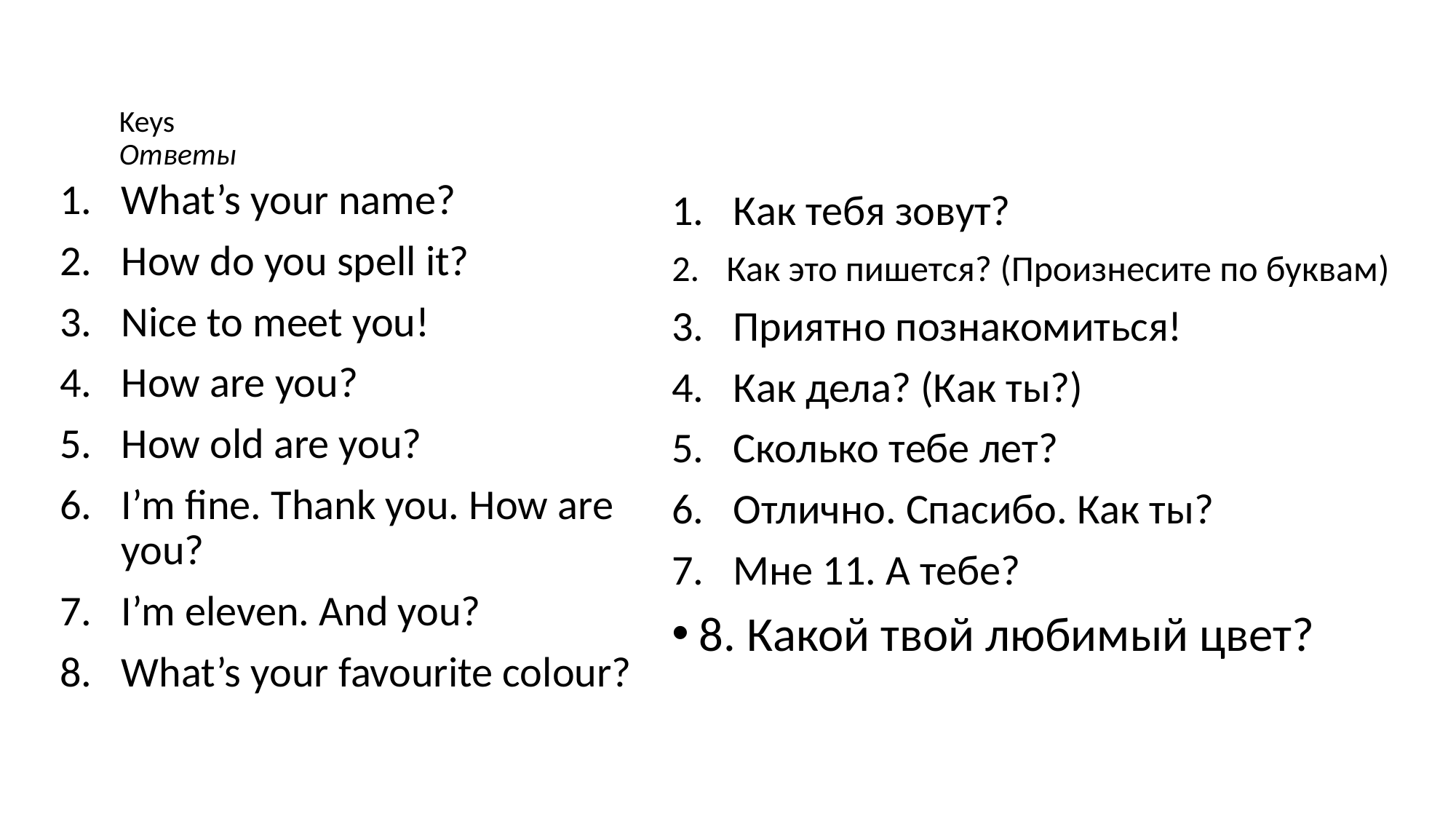

# Keys Ответы
What’s your name?
How do you spell it?
Nice to meet you!
How are you?
How old are you?
I’m fine. Thank you. How are you?
I’m eleven. And you?
What’s your favourite colour?

Как тебя зовут?
Как это пишется? (Произнесите по буквам)
Приятно познакомиться!
Как дела? (Как ты?)
Сколько тебе лет?
Отлично. Спасибо. Как ты?
Мне 11. А тебе?
8. Какой твой любимый цвет?